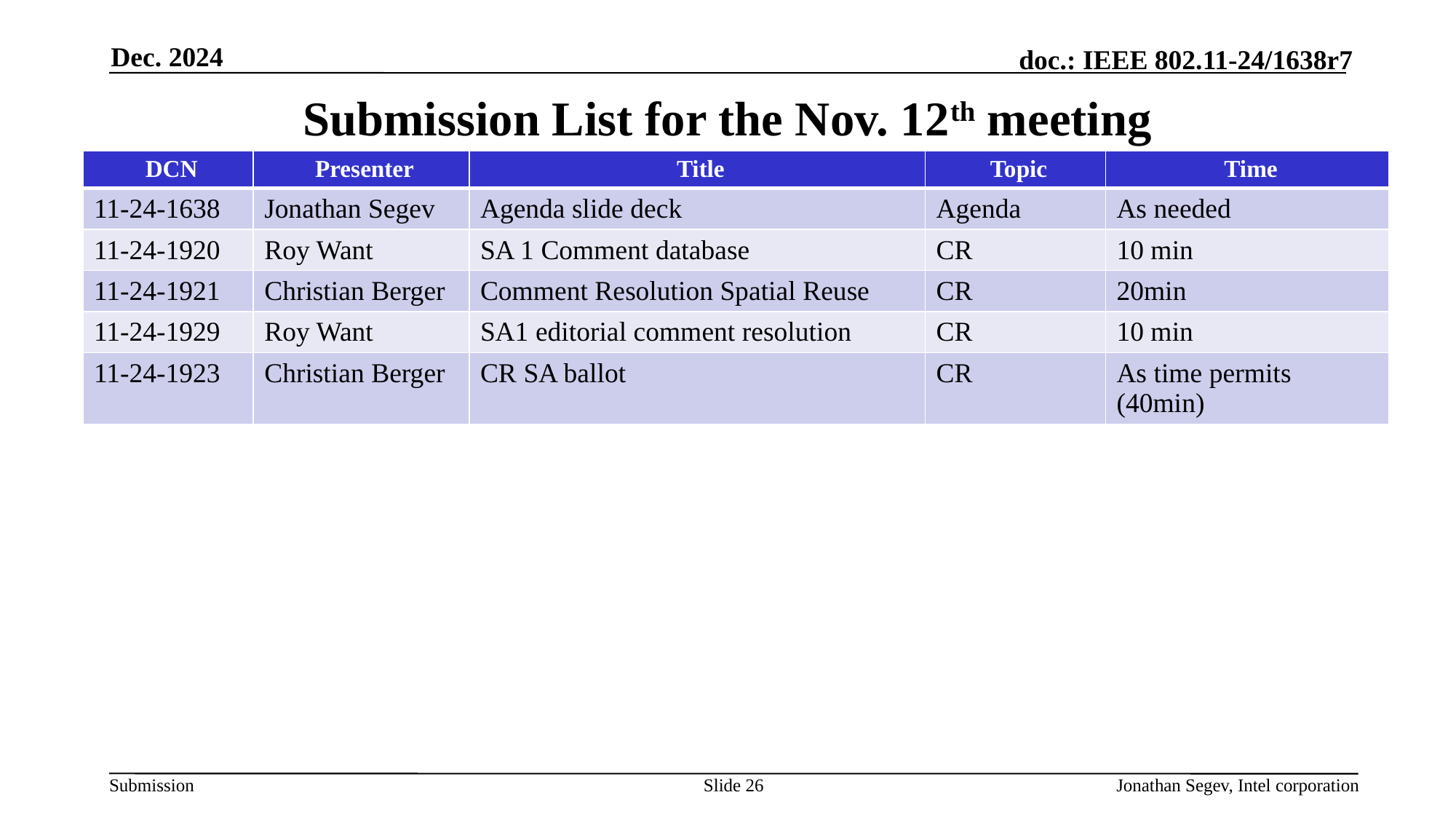

Dec. 2024
# Submission List for the Nov. 12th meeting
| DCN | Presenter | Title | Topic | Time |
| --- | --- | --- | --- | --- |
| 11-24-1638 | Jonathan Segev | Agenda slide deck | Agenda | As needed |
| 11-24-1920 | Roy Want | SA 1 Comment database | CR | 10 min |
| 11-24-1921 | Christian Berger | Comment Resolution Spatial Reuse | CR | 20min |
| 11-24-1929 | Roy Want | SA1 editorial comment resolution | CR | 10 min |
| 11-24-1923 | Christian Berger | CR SA ballot | CR | As time permits (40min) |
Slide 26
Jonathan Segev, Intel corporation